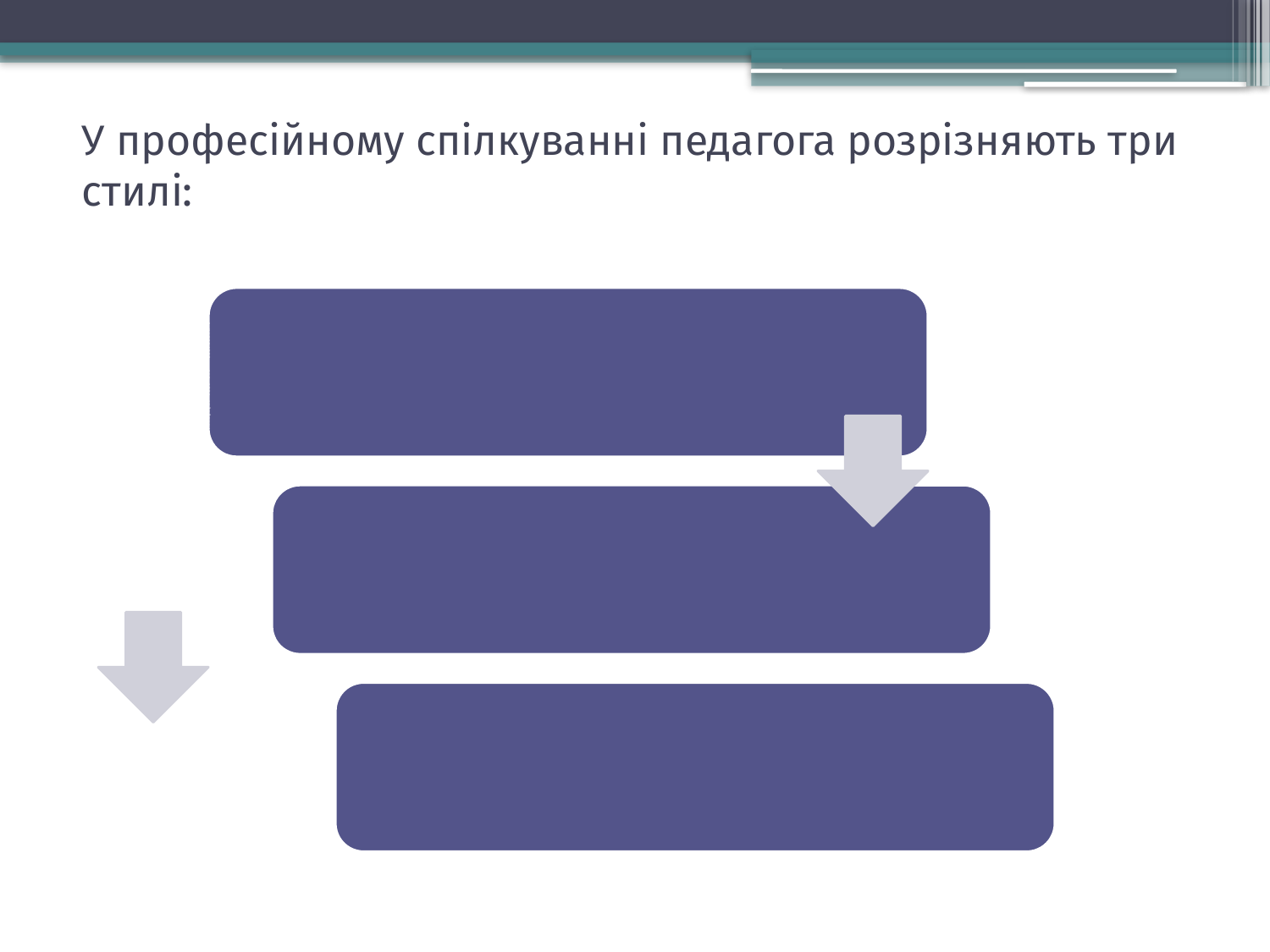

# У професійному спілкуванні педагога розрізняють три стилі:
• ліберальний - керівник обмежується переконанням, умовлянням, при цьому відсутня єдина лінія і належна вимогливість. Кожен в роботі наданий сам собі.